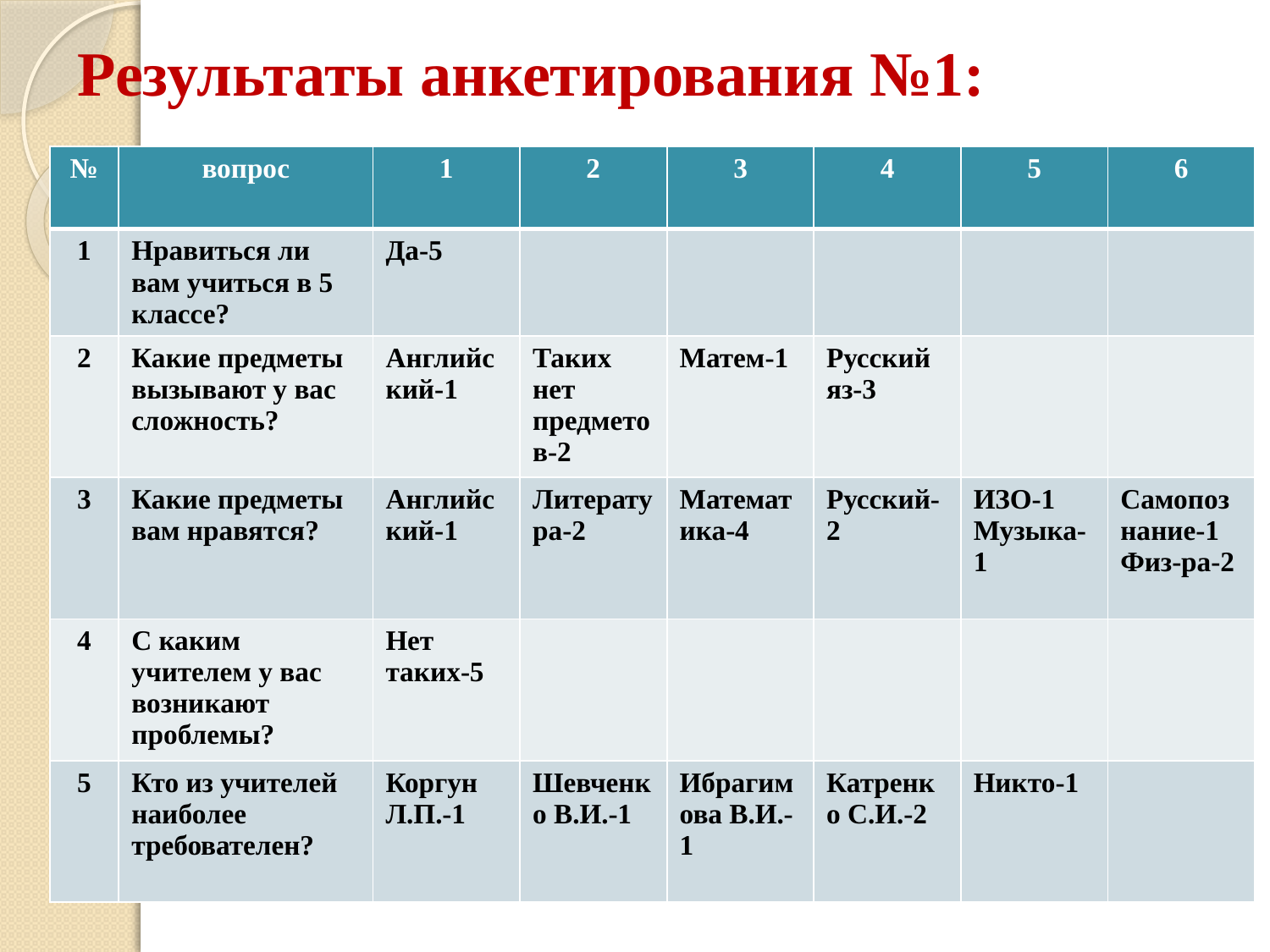

# Результаты анкетирования №1:
| № | вопрос | 1 | 2 | 3 | 4 | 5 | 6 |
| --- | --- | --- | --- | --- | --- | --- | --- |
| 1 | Нравиться ли вам учиться в 5 классе? | Да-5 |  |  |  |  |  |
| 2 | Какие предметы вызывают у вас сложность? | Английский-1 | Таких нет предметов-2 | Матем-1 | Русский яз-3 |  |  |
| 3 | Какие предметы вам нравятся? | Английский-1 | Литература-2 | Математика-4 | Русский-2 | ИЗО-1 Музыка-1 | Самопознание-1 Физ-ра-2 |
| 4 | С каким учителем у вас возникают проблемы? | Нет таких-5 |  |  |  |  |  |
| 5 | Кто из учителей наиболее требователен? | Коргун Л.П.-1 | Шевченко В.И.-1 | Ибрагимова В.И.-1 | Катренко С.И.-2 | Никто-1 |  |